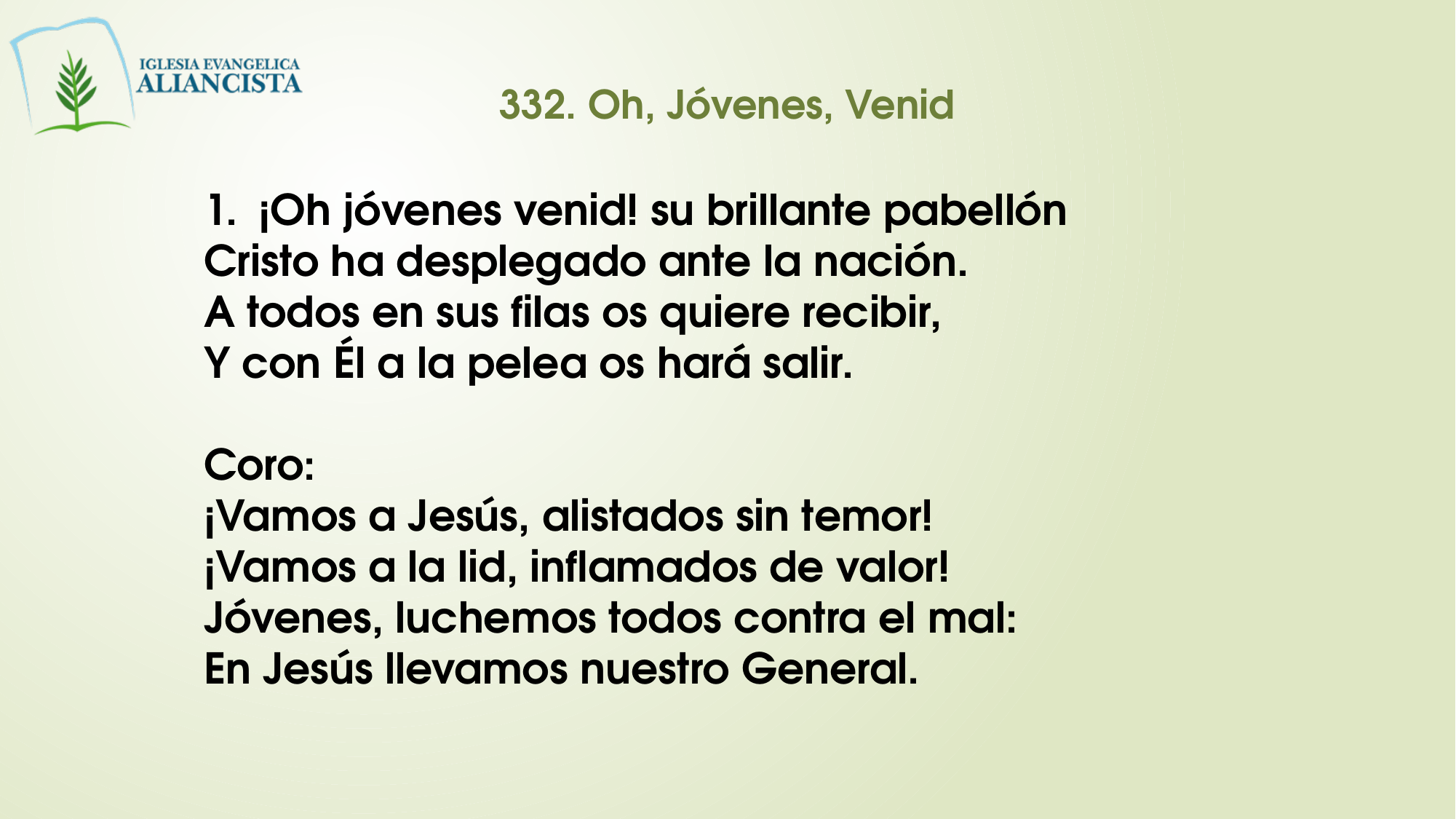

332. Oh, Jóvenes, Venid
¡Oh jóvenes venid! su brillante pabellón
Cristo ha desplegado ante la nación.
A todos en sus filas os quiere recibir,
Y con Él a la pelea os hará salir.

Coro:
¡Vamos a Jesús, alistados sin temor!
¡Vamos a la lid, inflamados de valor!
Jóvenes, luchemos todos contra el mal:
En Jesús llevamos nuestro General.